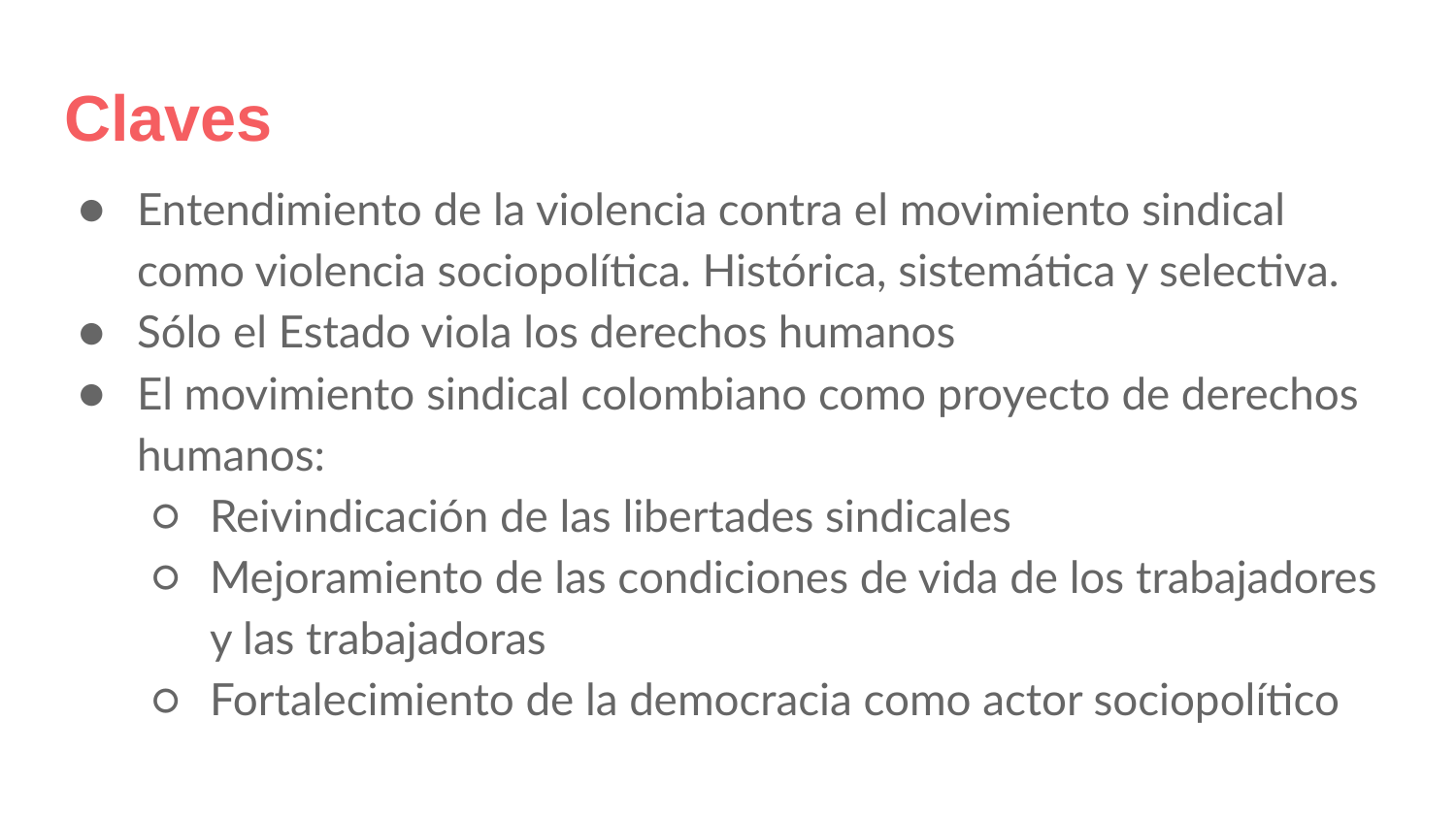

Claves
Entendimiento de la violencia contra el movimiento sindical como violencia sociopolítica. Histórica, sistemática y selectiva.
Sólo el Estado viola los derechos humanos
El movimiento sindical colombiano como proyecto de derechos humanos:
Reivindicación de las libertades sindicales
Mejoramiento de las condiciones de vida de los trabajadores y las trabajadoras
Fortalecimiento de la democracia como actor sociopolítico